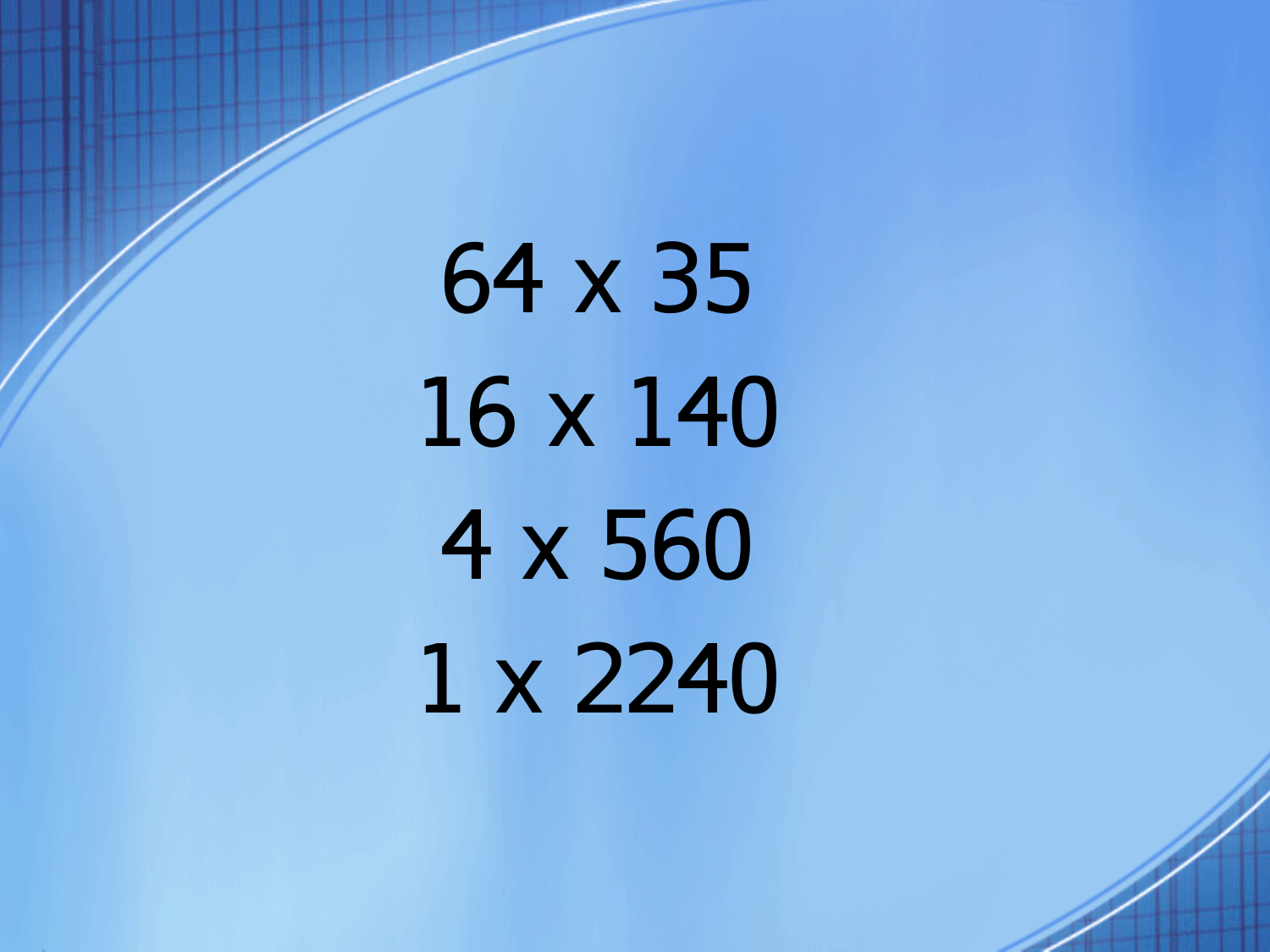

64 x 35
16 x 140
4 x 560
1 x 2240